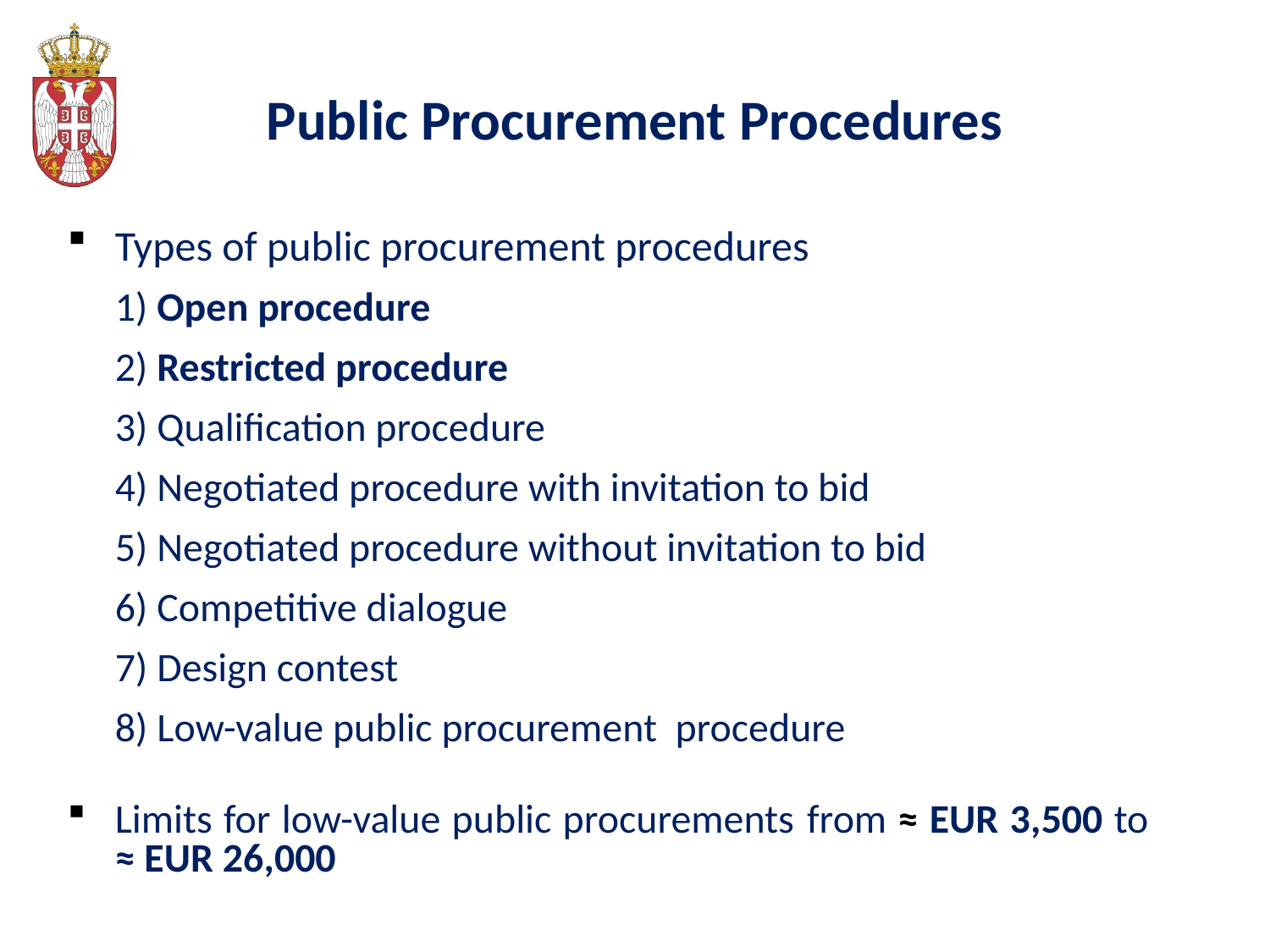

# Public Procurement Procedures
Types of public procurement procedures
	1) Open procedure
	2) Restricted procedure
	3) Qualification procedure
	4) Negotiated procedure with invitation to bid
	5) Negotiated procedure without invitation to bid
	6) Competitive dialogue
	7) Design contest
	8) Low-value public procurement  procedure
Limits for low-value public procurements from ≈ EUR 3,500 to     ≈ EUR 26,000